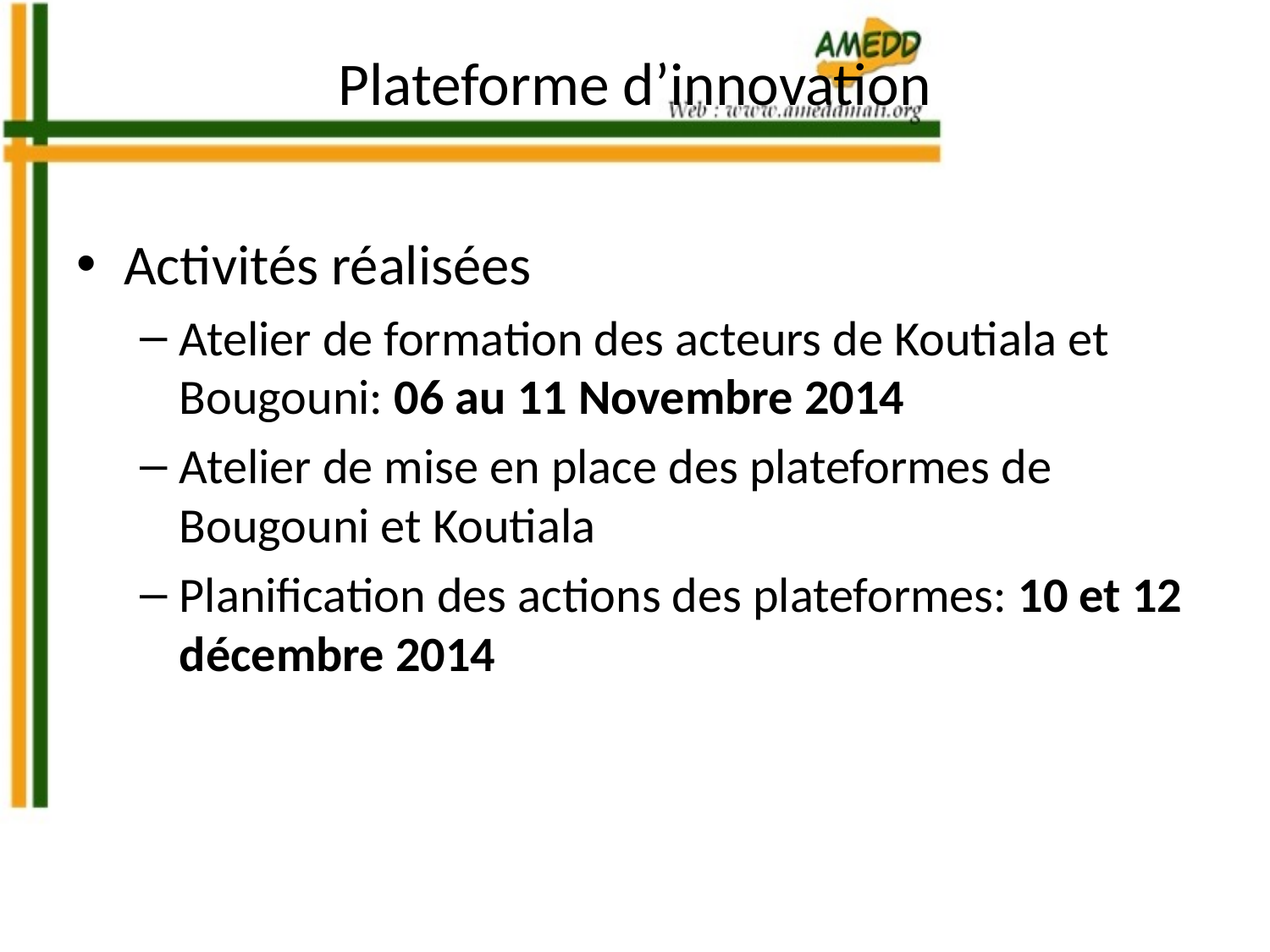

# Plateforme d’innovation
Activités réalisées
Atelier de formation des acteurs de Koutiala et Bougouni: 06 au 11 Novembre 2014
Atelier de mise en place des plateformes de Bougouni et Koutiala
Planification des actions des plateformes: 10 et 12 décembre 2014